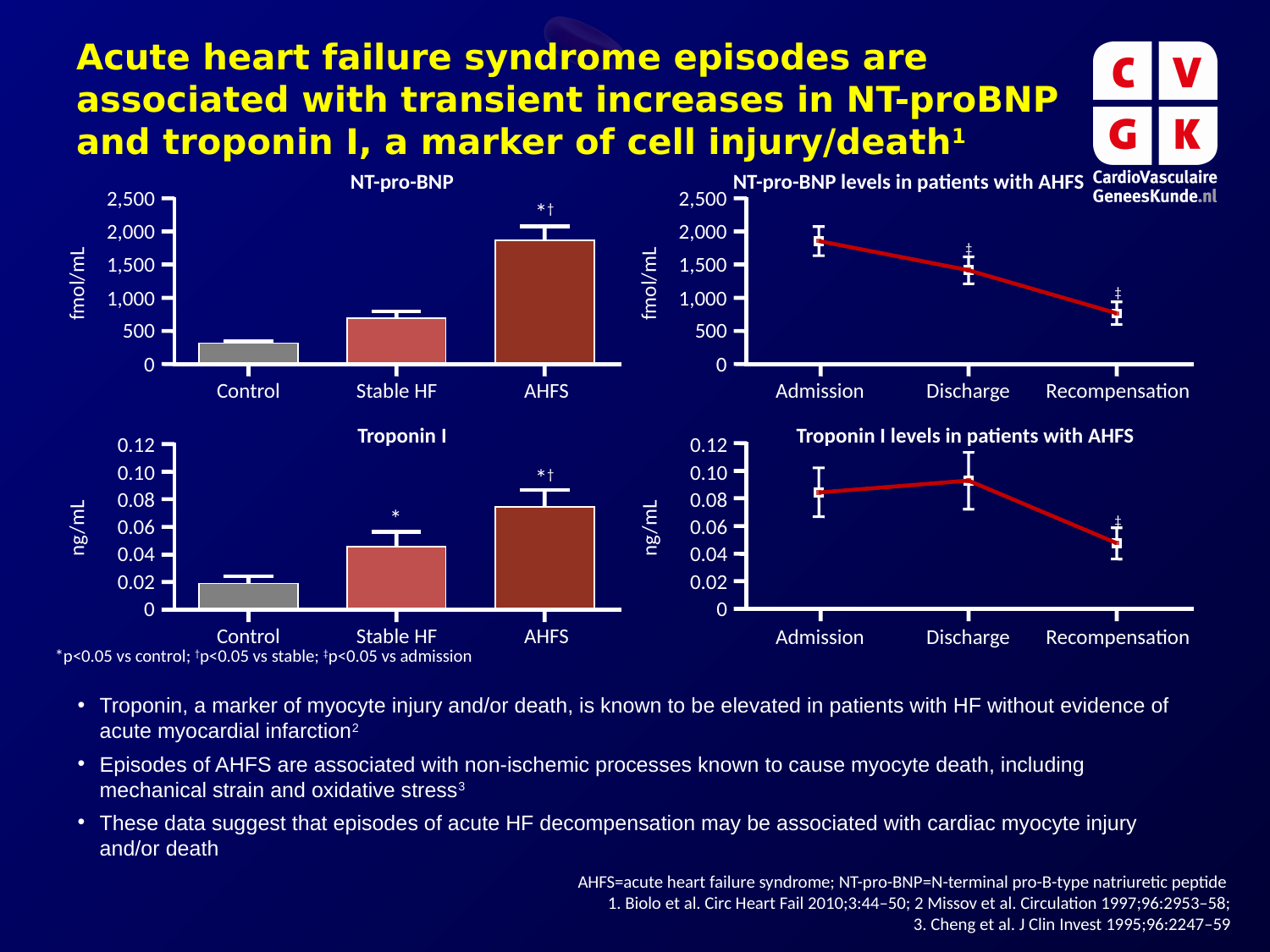

# Acute heart failure syndrome episodes are associated with transient increases in NT-proBNP and troponin I, a marker of cell injury/death1
NT-pro-BNP
NT-pro-BNP levels in patients with AHFS
2,500
2,500
*†

2,000
2,000
‡
1,500
1,500
fmol/mL
fmol/mL
‡
1,000
1,000
500
500
0
0
Control
Stable HF
AHFS
Admission
Discharge
Recompensation
Troponin I
Troponin I levels in patients with AHFS
0.12
0.12

0.10
0.10
*†
0.08
0.08
*
‡
0.06
0.06
ng/mL
ng/mL
0.04
0.04
0.02
0.02
0
0
Control
Stable HF
AHFS
Admission
Discharge
Recompensation
*p<0.05 vs control; †p<0.05 vs stable; ‡p<0.05 vs admission
Troponin, a marker of myocyte injury and/or death, is known to be elevated in patients with HF without evidence of acute myocardial infarction2
Episodes of AHFS are associated with non-ischemic processes known to cause myocyte death, including mechanical strain and oxidative stress3
These data suggest that episodes of acute HF decompensation may be associated with cardiac myocyte injury and/or death

AHFS=acute heart failure syndrome; NT-pro-BNP=N-terminal pro-B-type natriuretic peptide
1. Biolo et al. Circ Heart Fail 2010;3:44–50; 2 Missov et al. Circulation 1997;96:2953–58;
3. Cheng et al. J Clin Invest 1995;96:2247–59